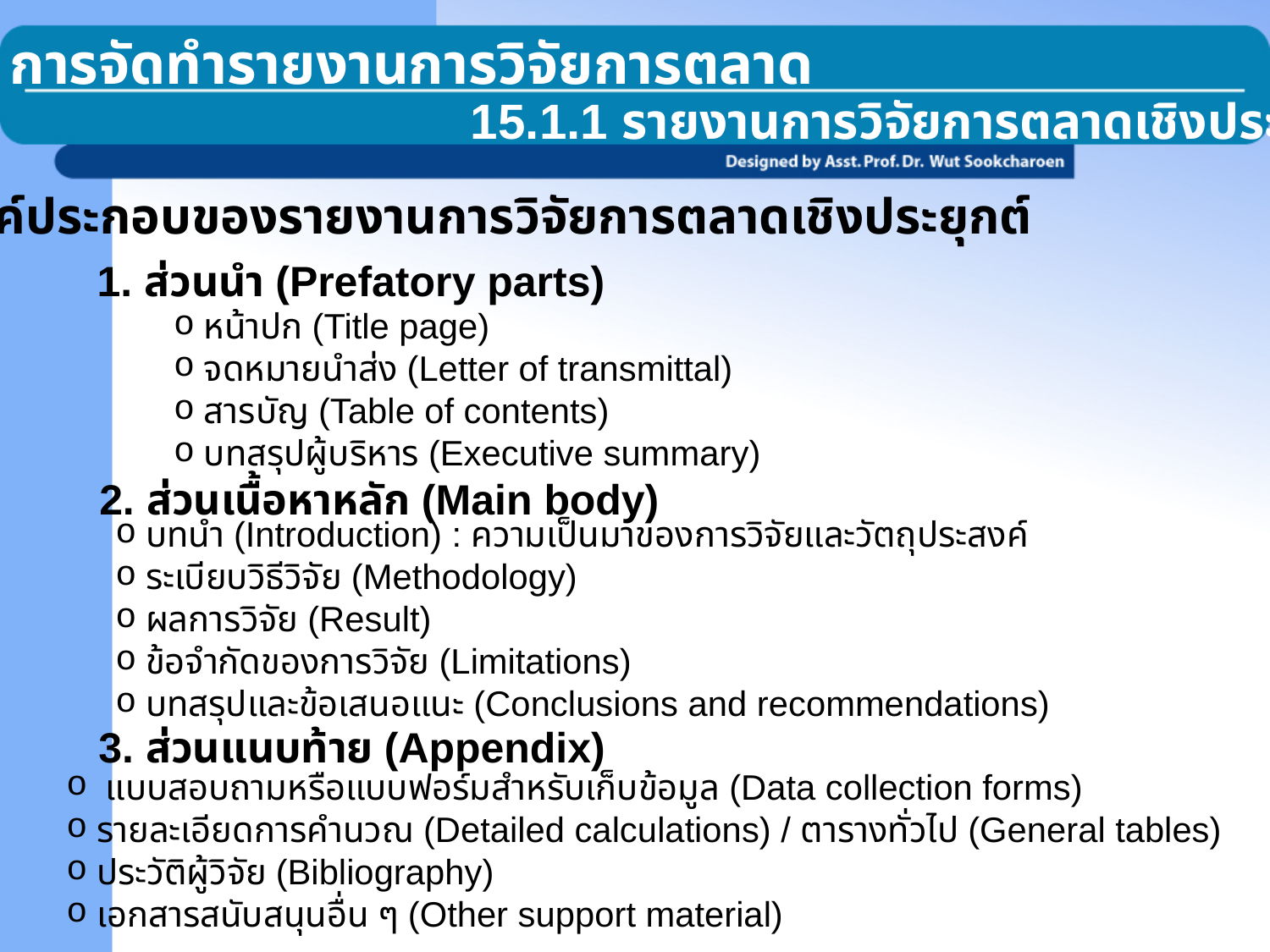

15.1 การจัดทำรายงานการวิจัยการตลาด
15.1.1 รายงานการวิจัยการตลาดเชิงประยุกต์
องค์ประกอบของรายงานการวิจัยการตลาดเชิงประยุกต์
1. ส่วนนำ (Prefatory parts)
 หน้าปก (Title page)
 จดหมายนำส่ง (Letter of transmittal)
 สารบัญ (Table of contents)
 บทสรุปผู้บริหาร (Executive summary)
2. ส่วนเนื้อหาหลัก (Main body)
 บทนำ (Introduction) : ความเป็นมาของการวิจัยและวัตถุประสงค์
 ระเบียบวิธีวิจัย (Methodology)
 ผลการวิจัย (Result)
 ข้อจำกัดของการวิจัย (Limitations)
 บทสรุปและข้อเสนอแนะ (Conclusions and recommendations)
3. ส่วนแนบท้าย (Appendix)
  แบบสอบถามหรือแบบฟอร์มสำหรับเก็บข้อมูล (Data collection forms)
 รายละเอียดการคำนวณ (Detailed calculations) / ตารางทั่วไป (General tables)
 ประวัติผู้วิจัย (Bibliography)
 เอกสารสนับสนุนอื่น ๆ (Other support material)